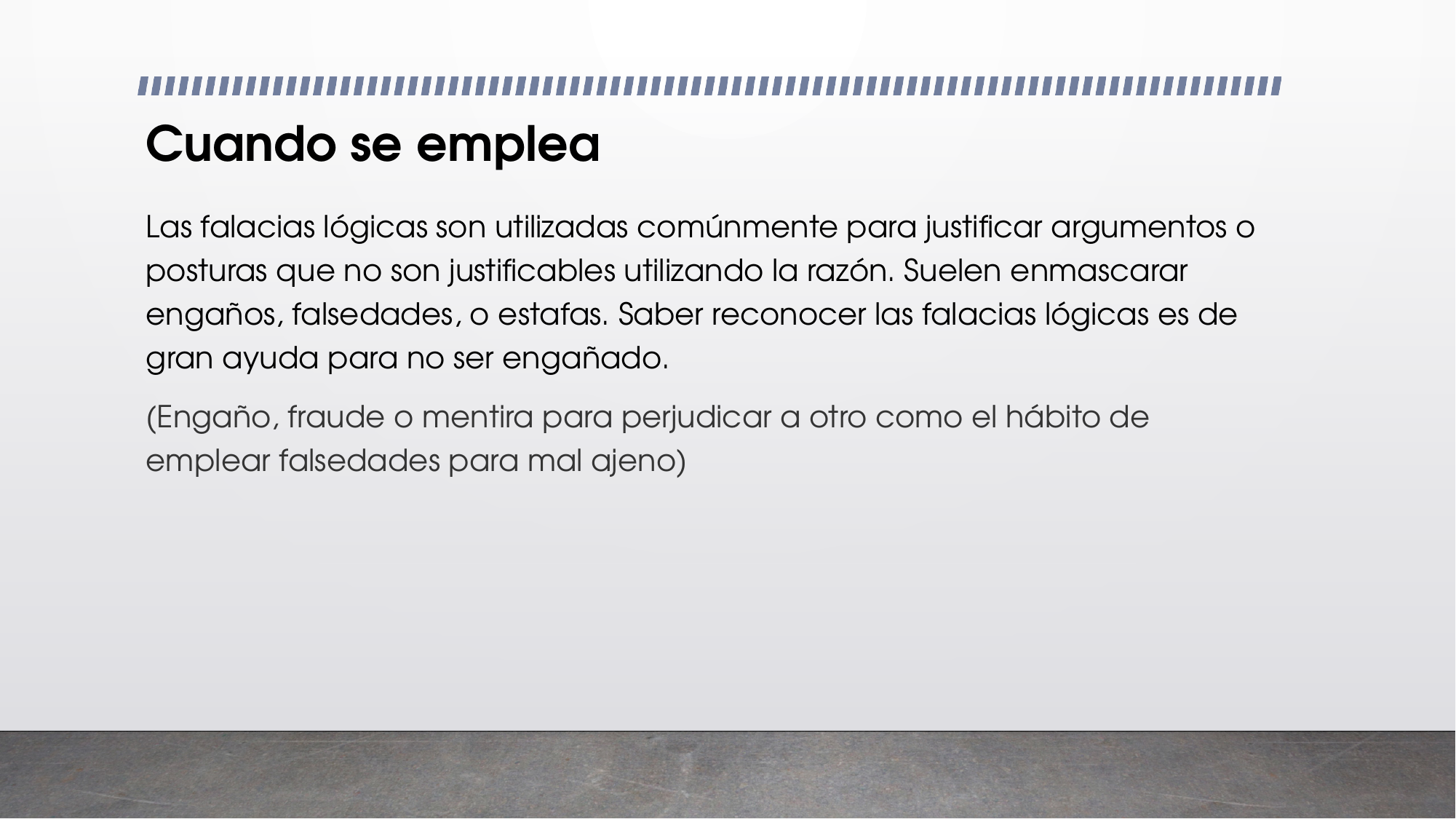

# Cuando se emplea
Las falacias lógicas son utilizadas comúnmente para justificar argumentos o posturas que no son justificables utilizando la razón. Suelen enmascarar engaños, falsedades, o estafas. Saber reconocer las falacias lógicas es de gran ayuda para no ser engañado.
(Engaño, fraude o mentira para perjudicar a otro como el hábito de emplear falsedades para mal ajeno)